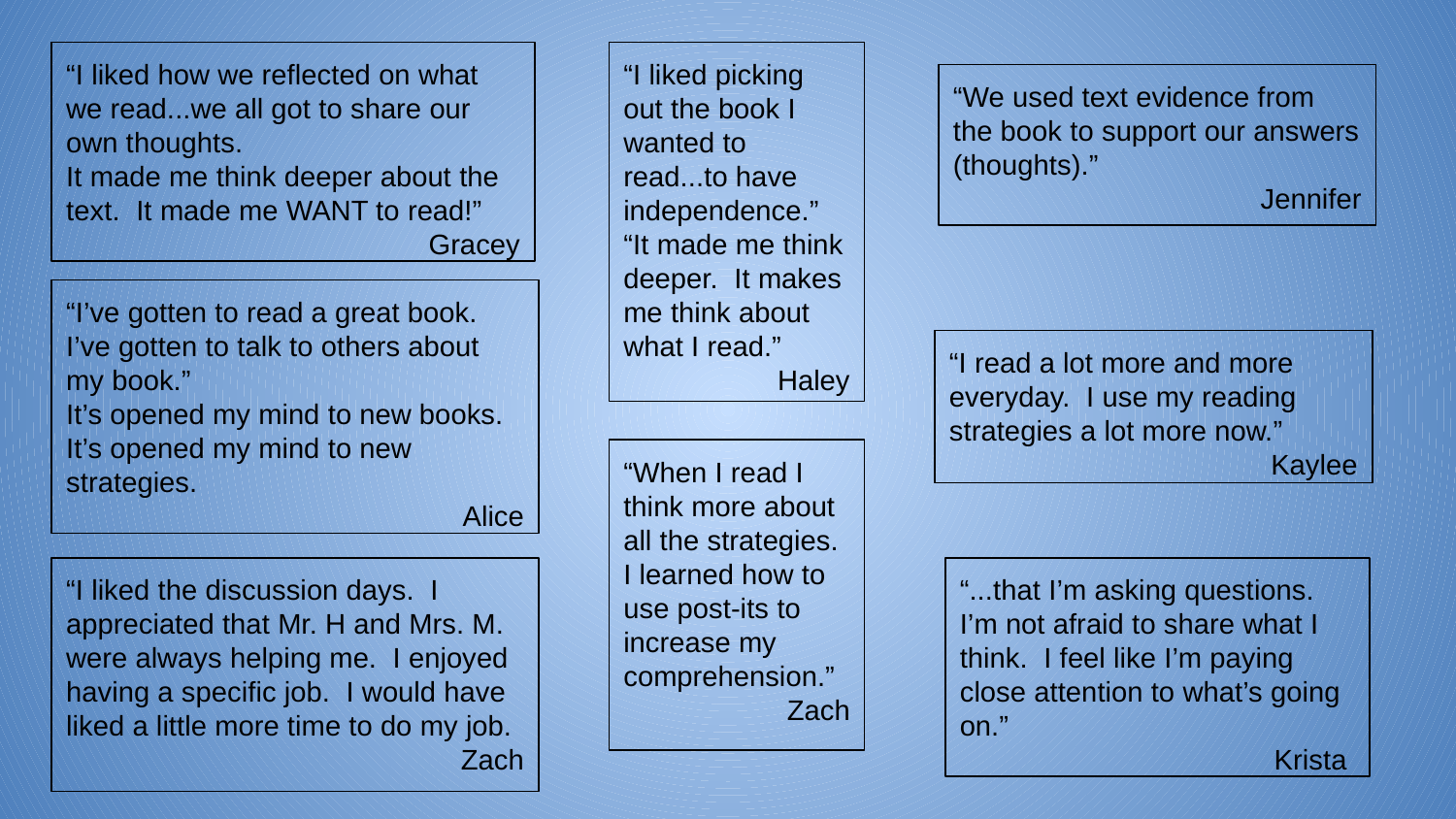

“I liked how we reflected on what we read...we all got to share our own thoughts.
It made me think deeper about the text.  It made me WANT to read!”
Gracey
“I liked picking out the book I wanted to read...to have independence.”
“It made me think deeper.  It makes me think about what I read.”
Haley
“We used text evidence from the book to support our answers (thoughts).”
Jennifer
“I’ve gotten to read a great book. I’ve gotten to talk to others about my book.”
It’s opened my mind to new books.  It’s opened my mind to new strategies.
Alice
“I read a lot more and more everyday.  I use my reading strategies a lot more now.”
Kaylee
“When I read I think more about all the strategies.  I learned how to use post-its to increase my comprehension.”
Zach
“I liked the discussion days.  I appreciated that Mr. H and Mrs. M. were always helping me.  I enjoyed having a specific job.  I would have liked a little more time to do my job.
Zach
“...that I’m asking questions.  I’m not afraid to share what I think.  I feel like I’m paying close attention to what’s going on.”
Krista